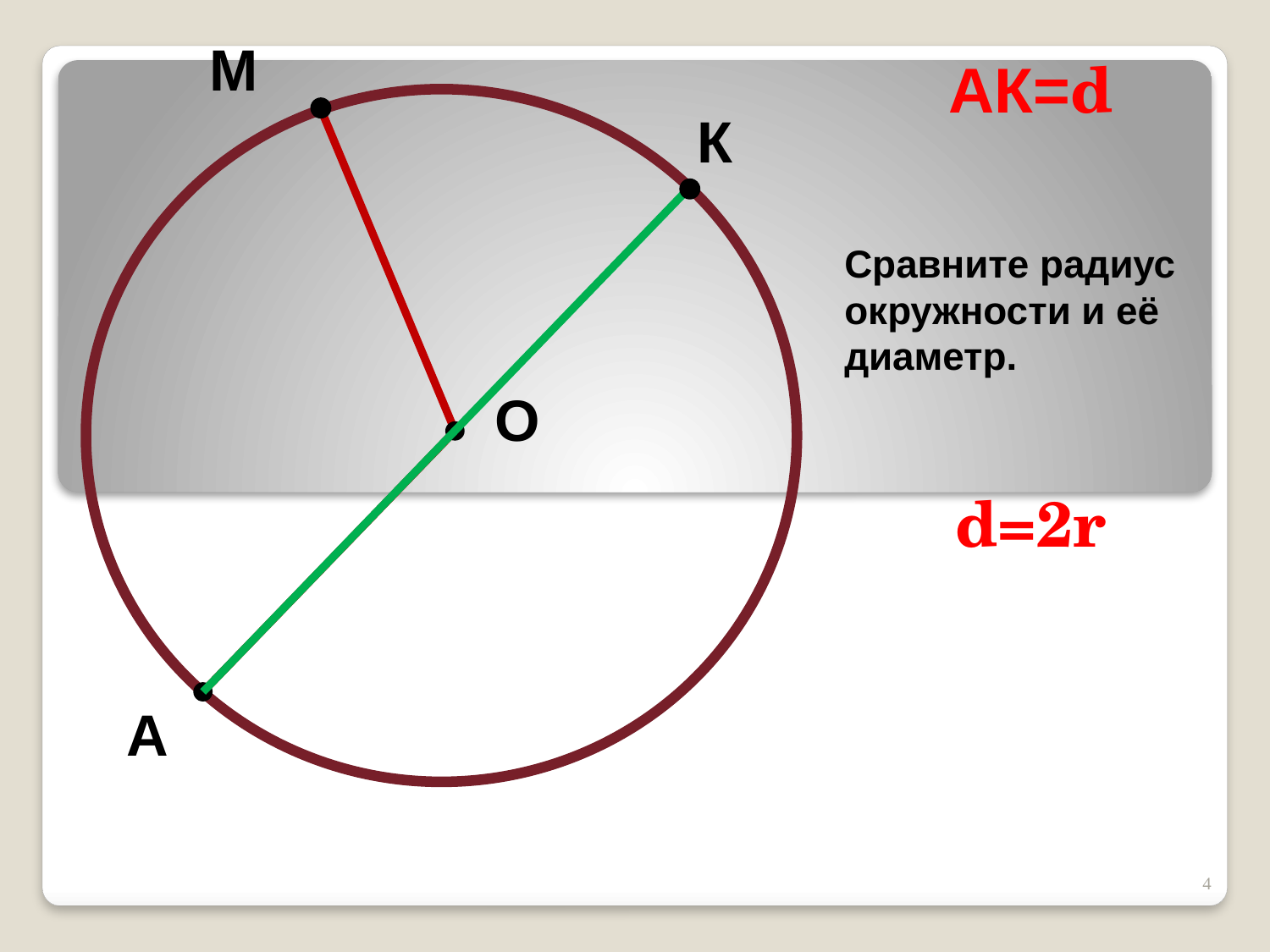

М
АК=d

К

Сравните радиус окружности и её диаметр.
О

d=2r

А
4